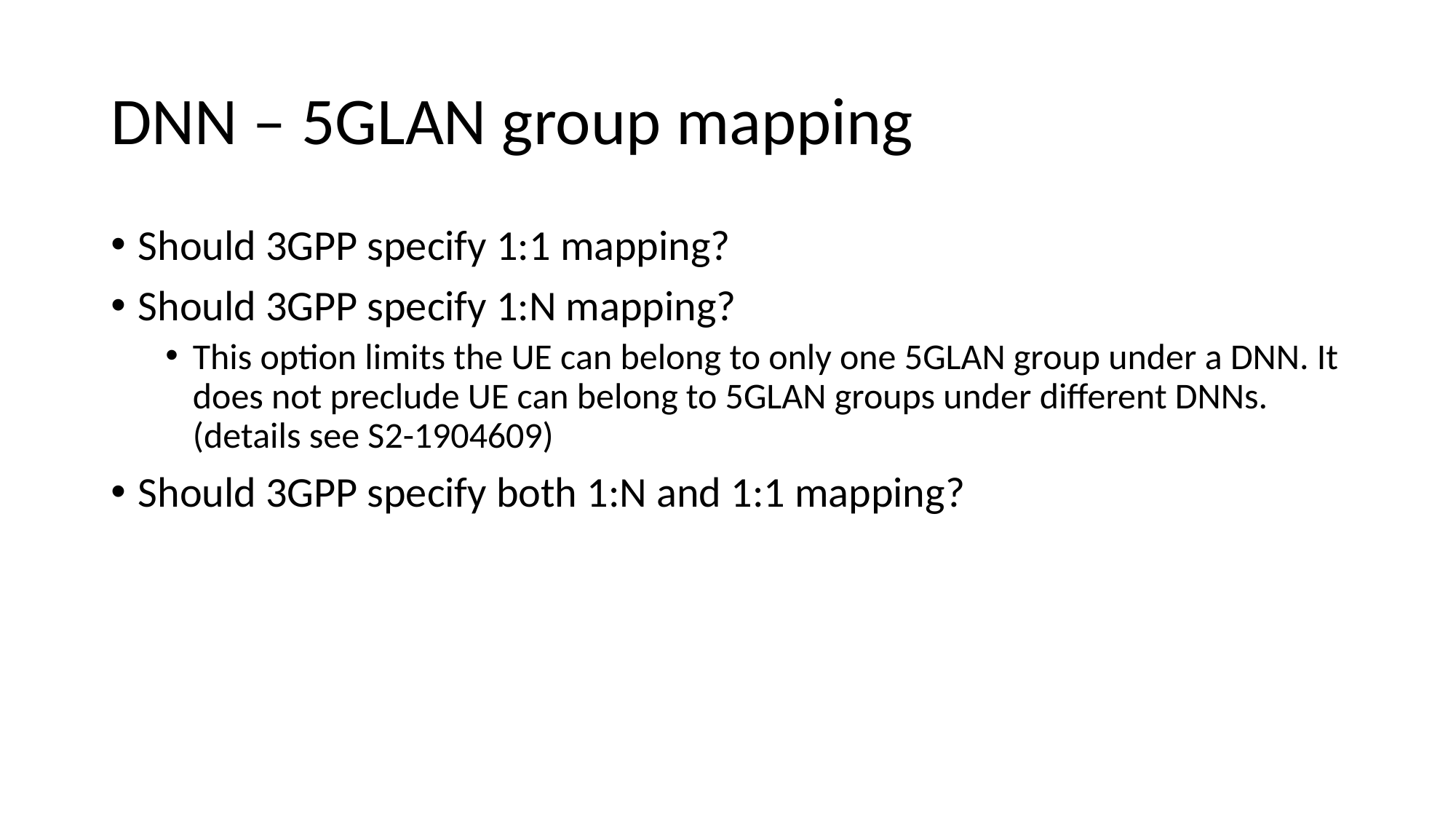

# DNN – 5GLAN group mapping
Should 3GPP specify 1:1 mapping?
Should 3GPP specify 1:N mapping?
This option limits the UE can belong to only one 5GLAN group under a DNN. It does not preclude UE can belong to 5GLAN groups under different DNNs. (details see S2-1904609)
Should 3GPP specify both 1:N and 1:1 mapping?